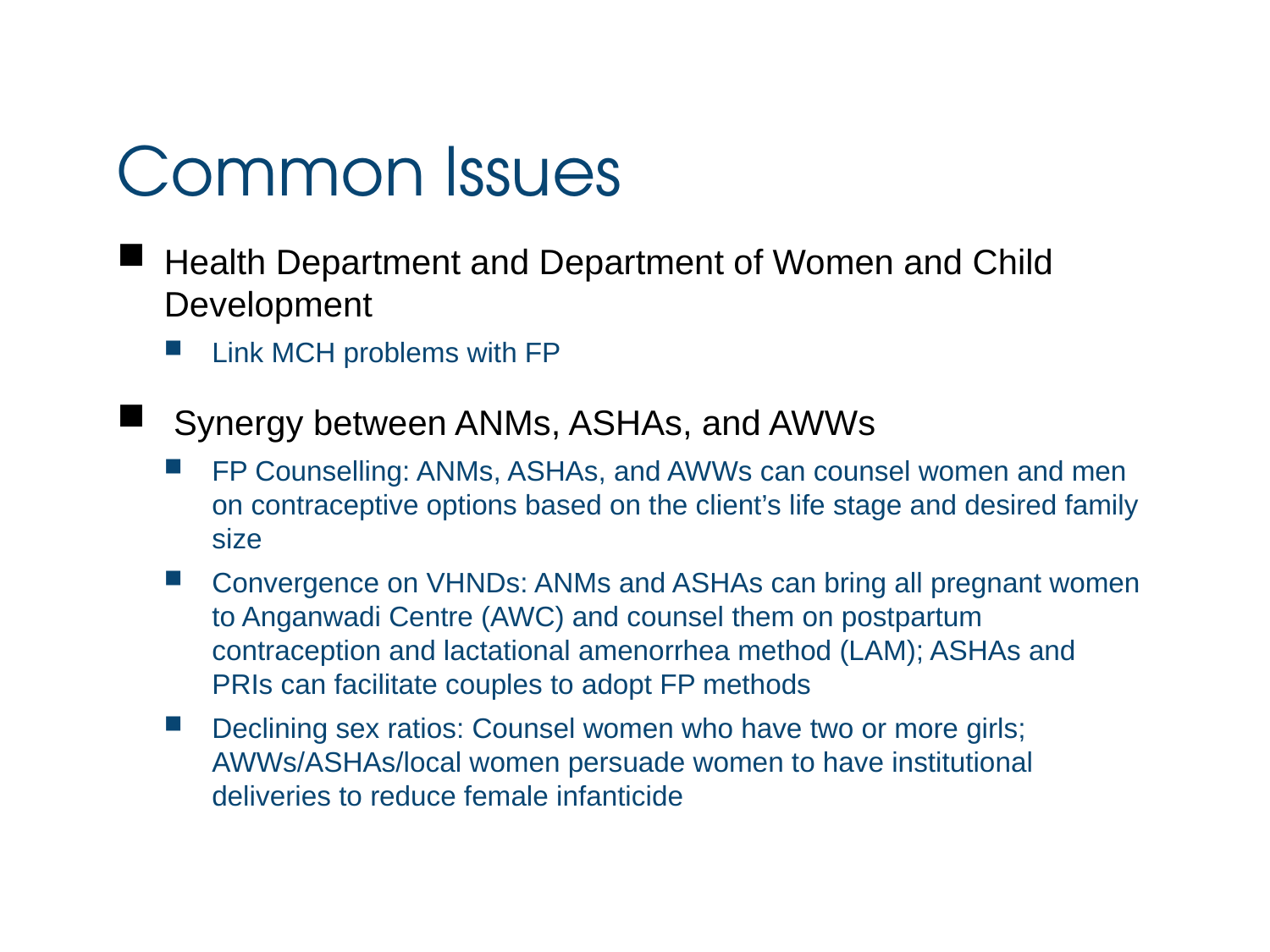

# Common Issues
Health Department and Department of Women and Child Development
Link MCH problems with FP
 Synergy between ANMs, ASHAs, and AWWs
FP Counselling: ANMs, ASHAs, and AWWs can counsel women and men on contraceptive options based on the client’s life stage and desired family size
Convergence on VHNDs: ANMs and ASHAs can bring all pregnant women to Anganwadi Centre (AWC) and counsel them on postpartum contraception and lactational amenorrhea method (LAM); ASHAs and PRIs can facilitate couples to adopt FP methods
Declining sex ratios: Counsel women who have two or more girls; AWWs/ASHAs/local women persuade women to have institutional deliveries to reduce female infanticide